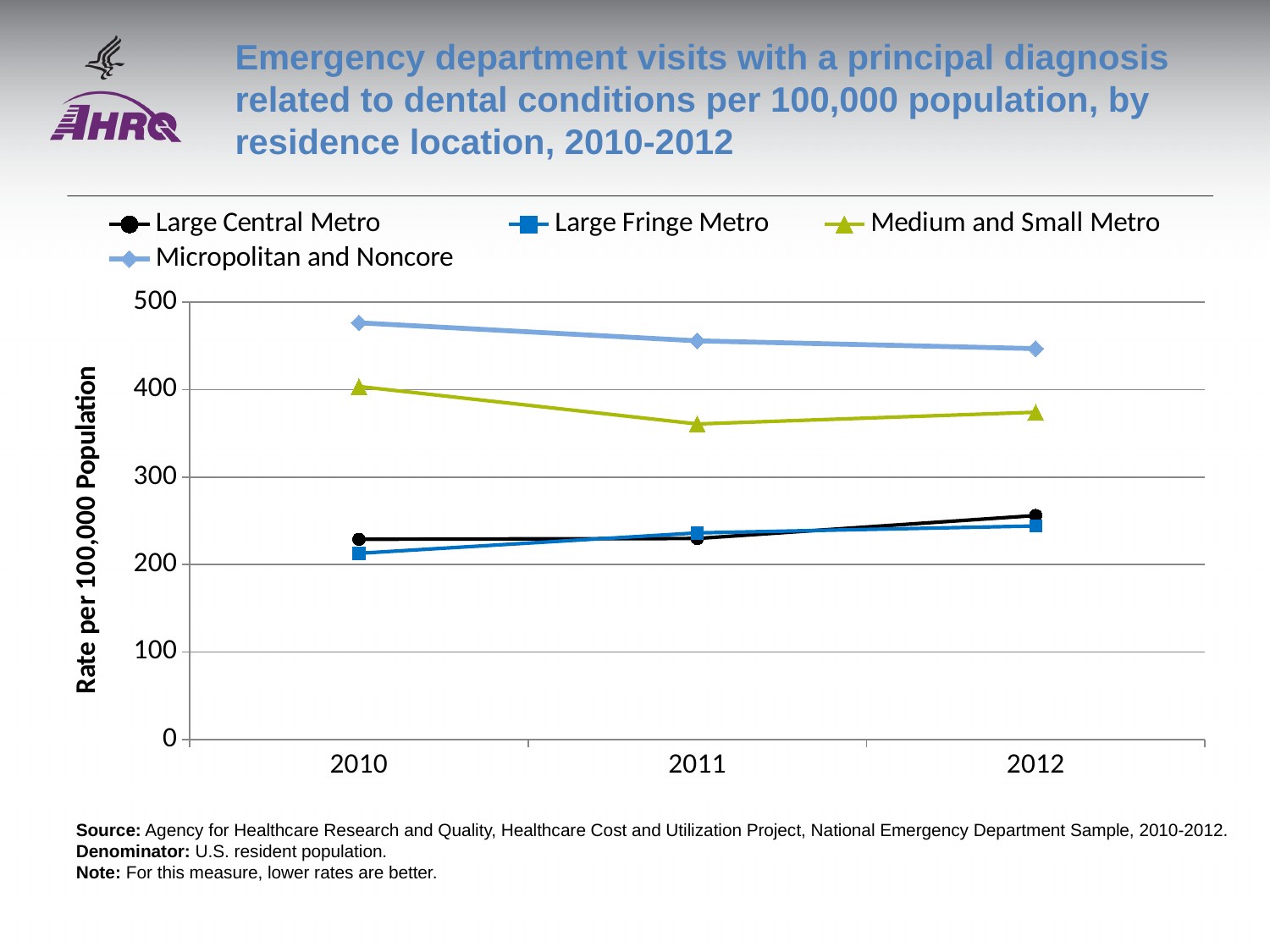

# Emergency department visits with a principal diagnosis related to dental conditions per 100,000 population, by residence location, 2010-2012

### Chart

| Category | Large Central Metro | Large Fringe Metro | Medium and Small Metro | Micropolitan and Noncore |
|---|---|---|---|---|
| 2010 | 228.7752855654452 | 212.743070253629 | 403.5443516793836 | 476.31128120434676 |
| 2011 | 229.69027732653328 | 236.0861454257067 | 360.6970621334189 | 455.76836756486375 |
| 2012 | 255.941 | 244.018 | 374.083 | 446.83099999999996 |
Source: Agency for Healthcare Research and Quality, Healthcare Cost and Utilization Project, National Emergency Department Sample, 2010-2012.
Denominator: U.S. resident population.
Note: For this measure, lower rates are better.